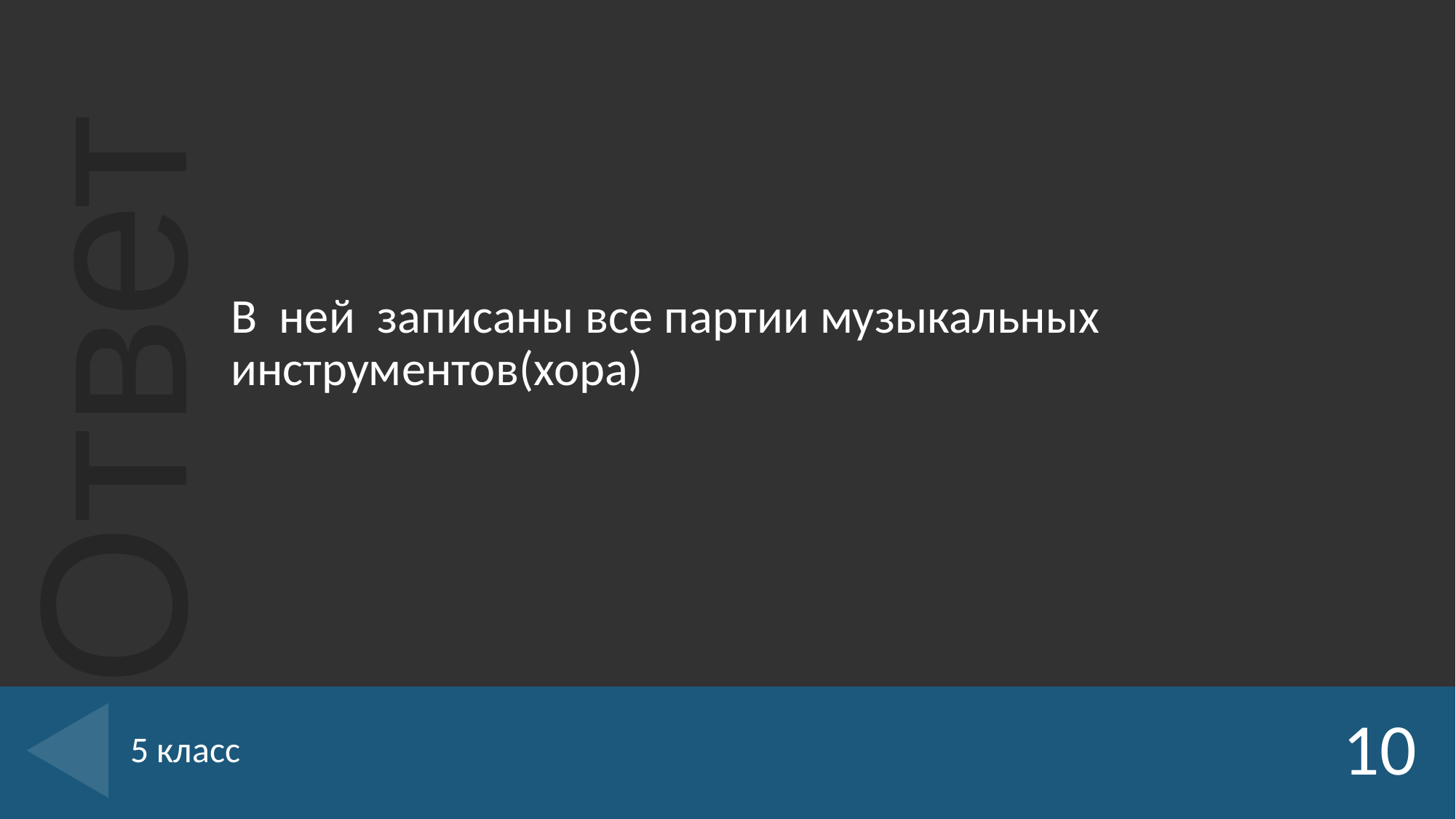

В  ней  записаны все партии музыкальных инструментов(хора)
# 5 класс
10